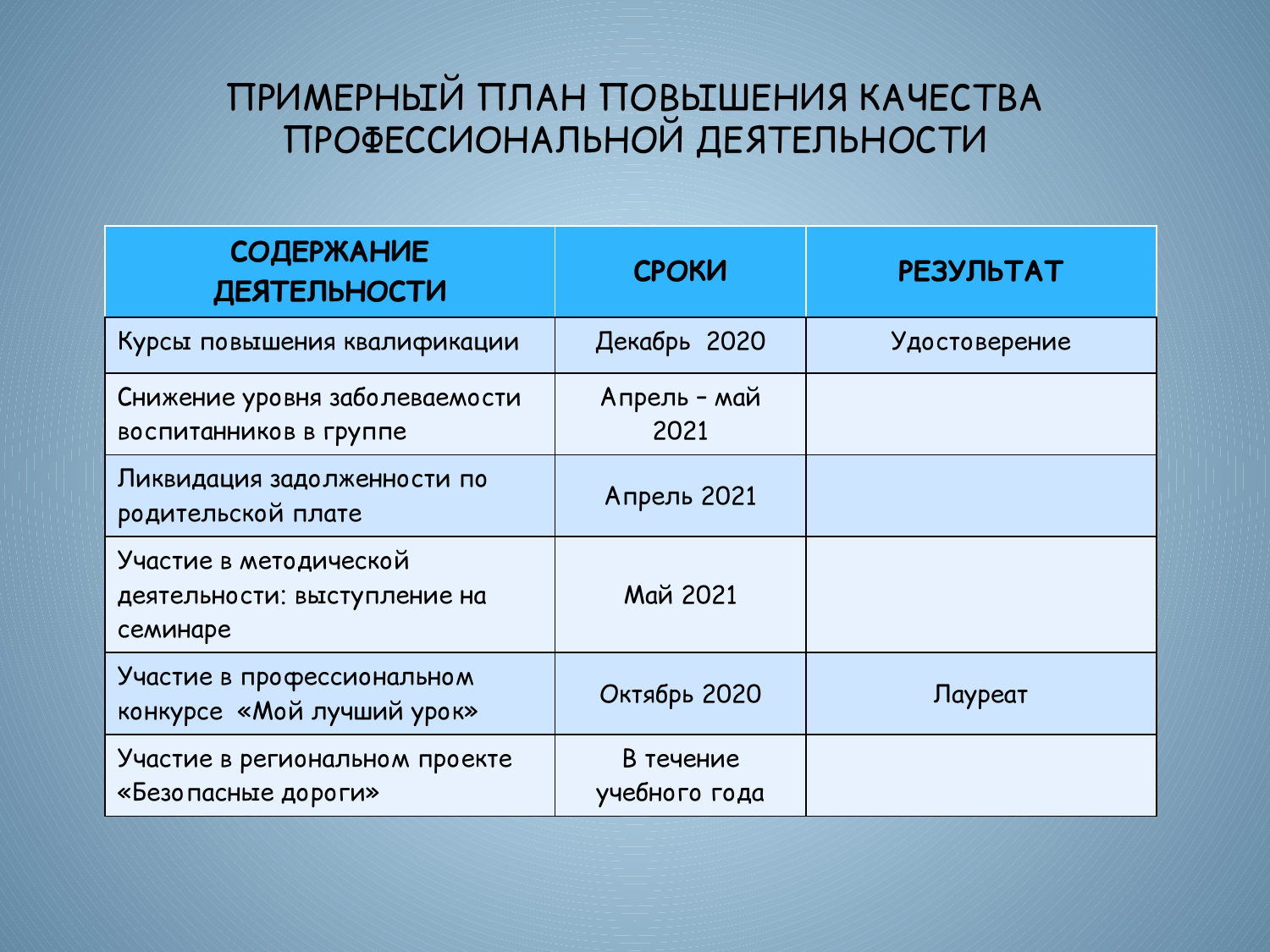

# ПРИМЕРНЫЙ ПЛАН ПОВЫШЕНИЯ КАЧЕСТВА ПРОФЕССИОНАЛЬНОЙ ДЕЯТЕЛЬНОСТИ
| СОДЕРЖАНИЕ ДЕЯТЕЛЬНОСТИ | СРОКИ | РЕЗУЛЬТАТ |
| --- | --- | --- |
| Курсы повышения квалификации | Декабрь 2020 | Удостоверение |
| Снижение уровня заболеваемости воспитанников в группе | Апрель – май 2021 |  |
| Ликвидация задолженности по родительской плате | Апрель 2021 |  |
| Участие в методической деятельности: выступление на семинаре | Май 2021 |  |
| Участие в профессиональном конкурсе «Мой лучший урок» | Октябрь 2020 | Лауреат |
| Участие в региональном проекте «Безопасные дороги» | В течение учебного года |  |